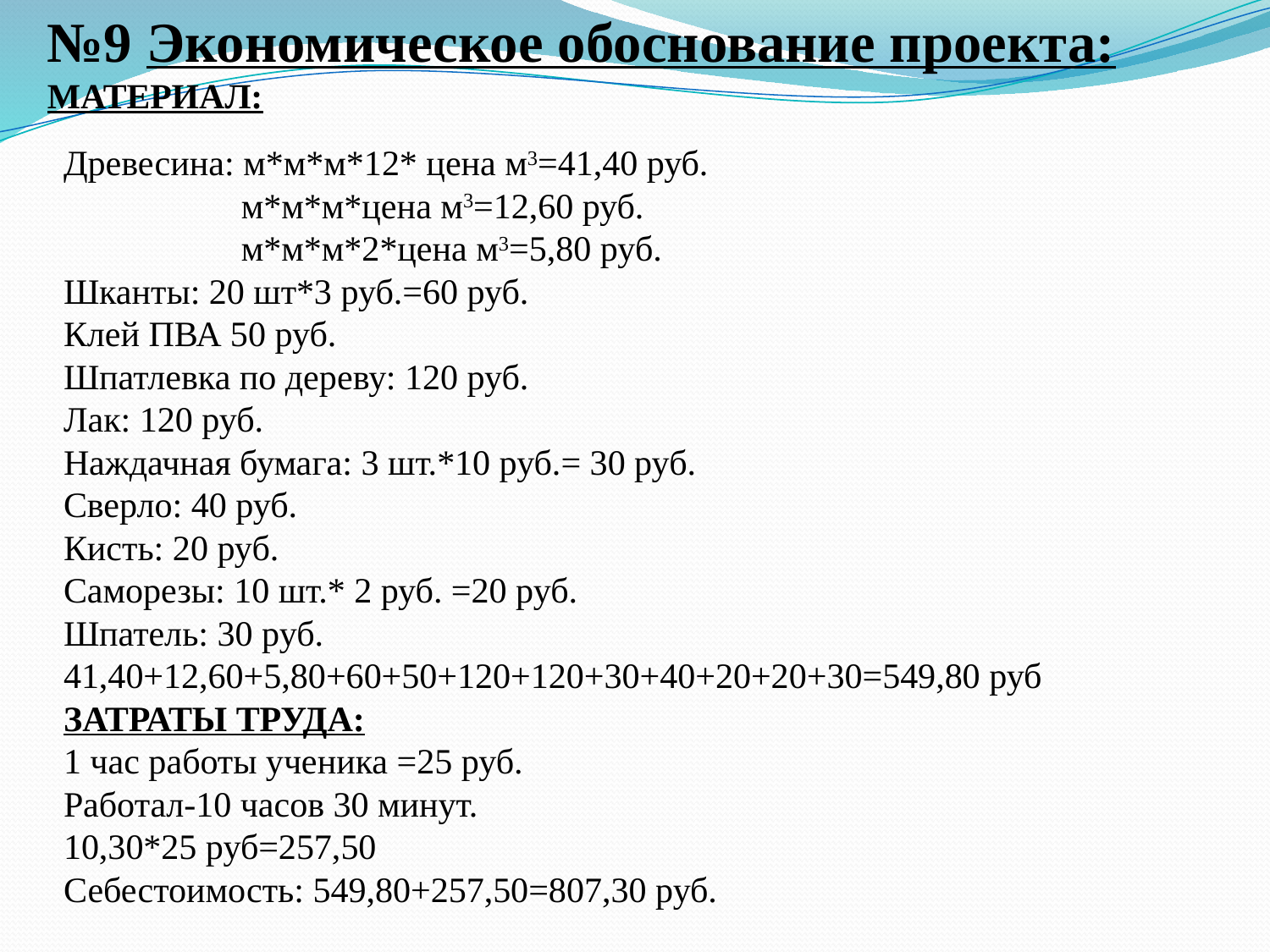

№9 Экономическое обоснование проекта:
МАТЕРИАЛ:
# Древесина: м*м*м*12* цена м3=41,40 руб. м*м*м*цена м3=12,60 руб. м*м*м*2*цена м3=5,80 руб. Шканты: 20 шт*3 руб.=60 руб. Клей ПВА 50 руб. Шпатлевка по дереву: 120 руб. Лак: 120 руб. Наждачная бумага: 3 шт.*10 руб.= 30 руб. Сверло: 40 руб. Кисть: 20 руб. Саморезы: 10 шт.* 2 руб. =20 руб. Шпатель: 30 руб. 41,40+12,60+5,80+60+50+120+120+30+40+20+20+30=549,80 руб ЗАТРАТЫ ТРУДА: 1 час работы ученика =25 руб. Работал-10 часов 30 минут. 10,30*25 руб=257,50 Себестоимость: 549,80+257,50=807,30 руб.